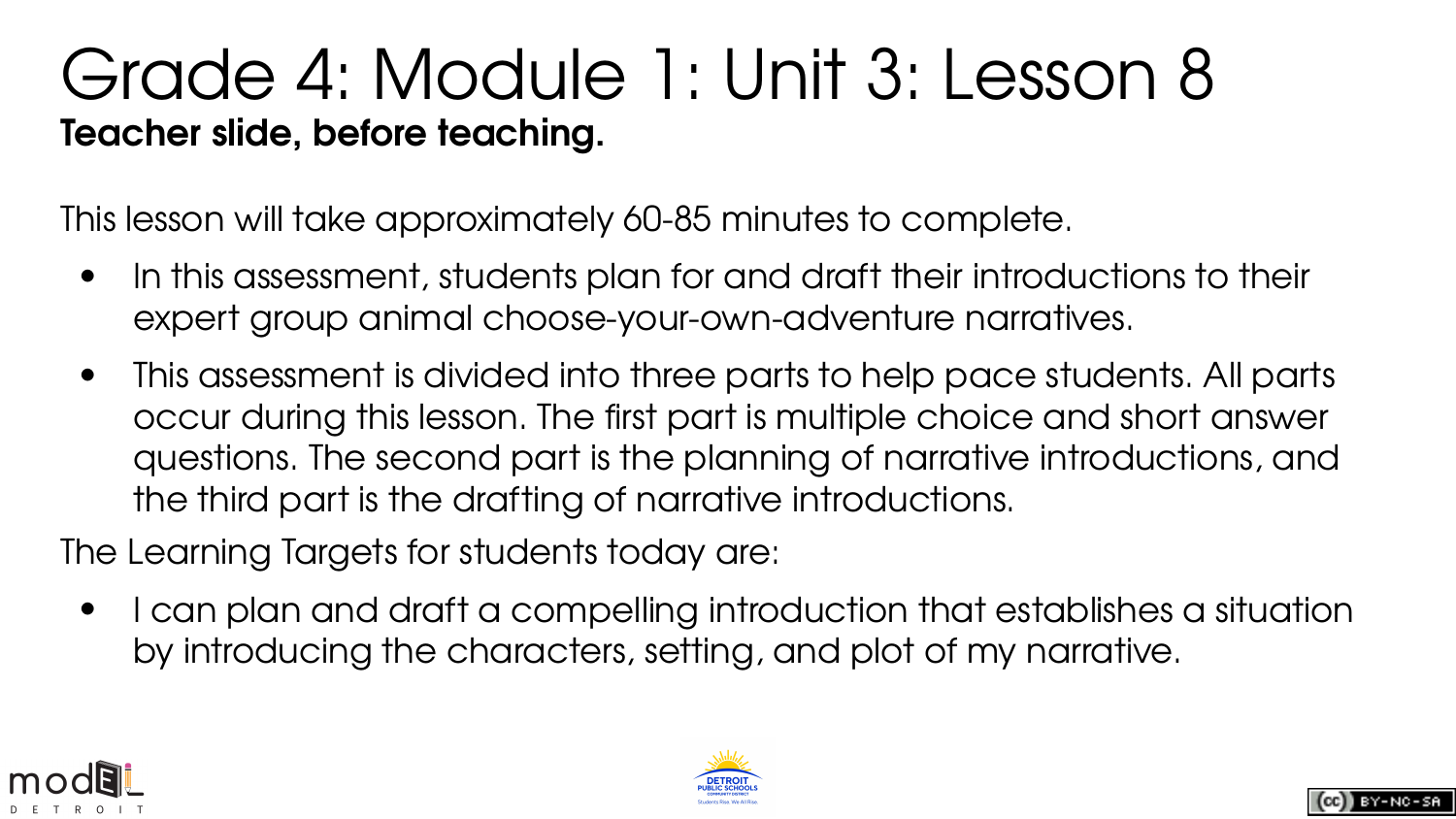

# Grade 4: Module 1: Unit 3: Lesson 8
Teacher slide, before teaching.
This lesson will take approximately 60-85 minutes to complete.
In this assessment, students plan for and draft their introductions to their expert group animal choose-your-own-adventure narratives.
This assessment is divided into three parts to help pace students. All parts occur during this lesson. The first part is multiple choice and short answer questions. The second part is the planning of narrative introductions, and the third part is the drafting of narrative introductions.
The Learning Targets for students today are:
I can plan and draft a compelling introduction that establishes a situation by introducing the characters, setting, and plot of my narrative.